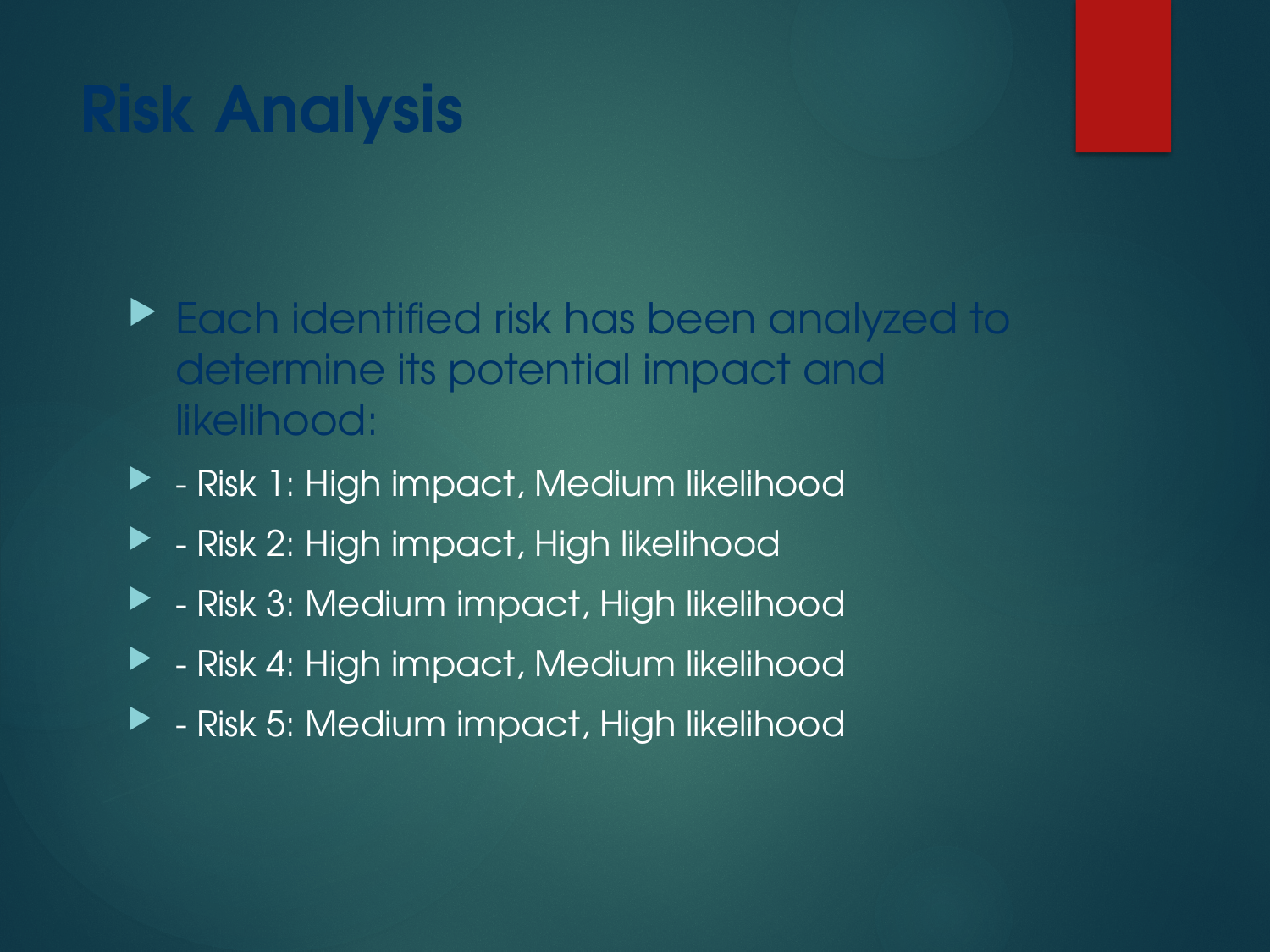

# Risk Analysis
Each identified risk has been analyzed to determine its potential impact and likelihood:
- Risk 1: High impact, Medium likelihood
- Risk 2: High impact, High likelihood
- Risk 3: Medium impact, High likelihood
- Risk 4: High impact, Medium likelihood
- Risk 5: Medium impact, High likelihood